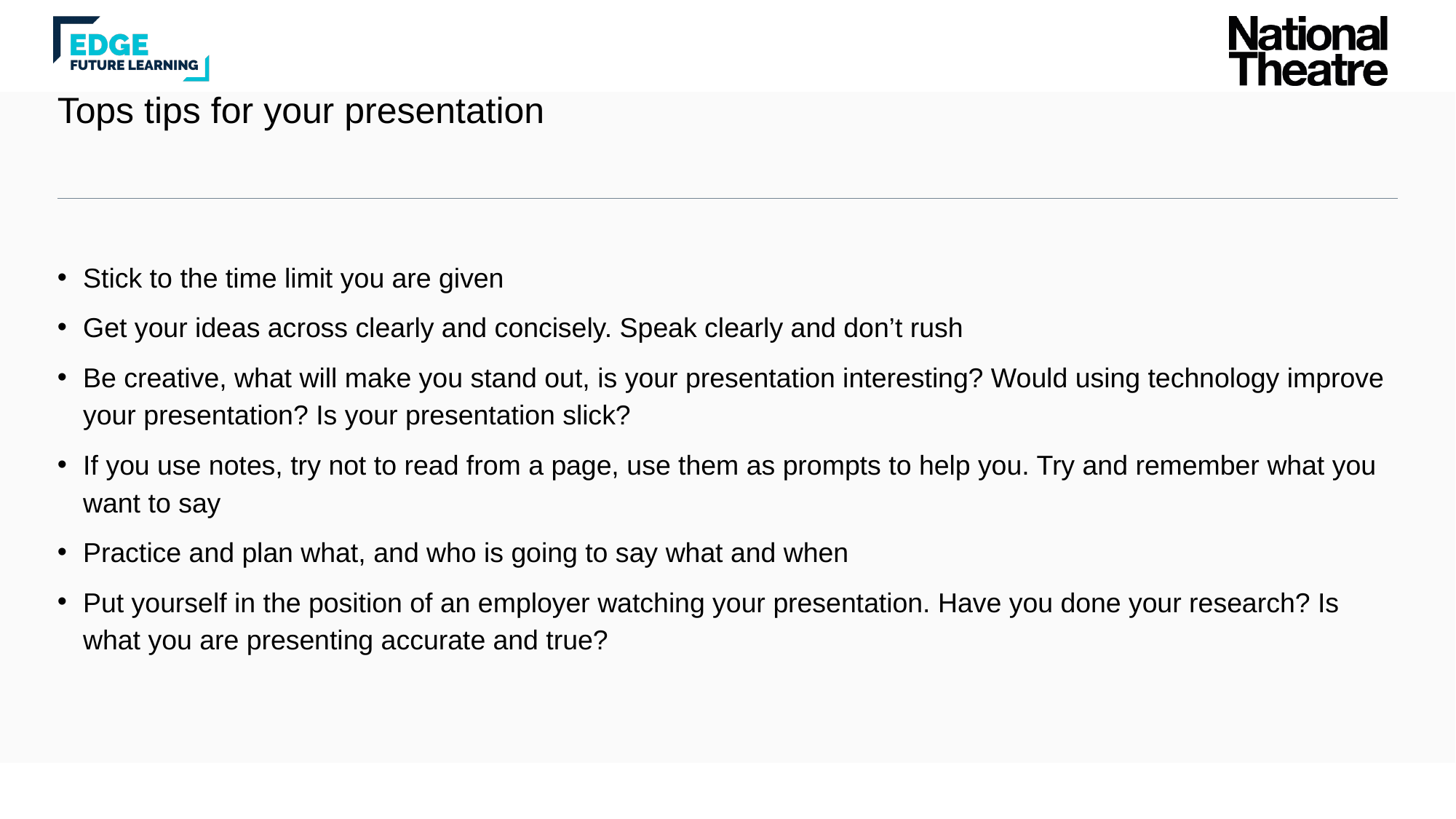

# Tops tips for your presentation
Stick to the time limit you are given
Get your ideas across clearly and concisely. Speak clearly and don’t rush
Be creative, what will make you stand out, is your presentation interesting? Would using technology improve your presentation? Is your presentation slick?
If you use notes, try not to read from a page, use them as prompts to help you. Try and remember what you want to say
Practice and plan what, and who is going to say what and when
Put yourself in the position of an employer watching your presentation. Have you done your research? Is what you are presenting accurate and true?